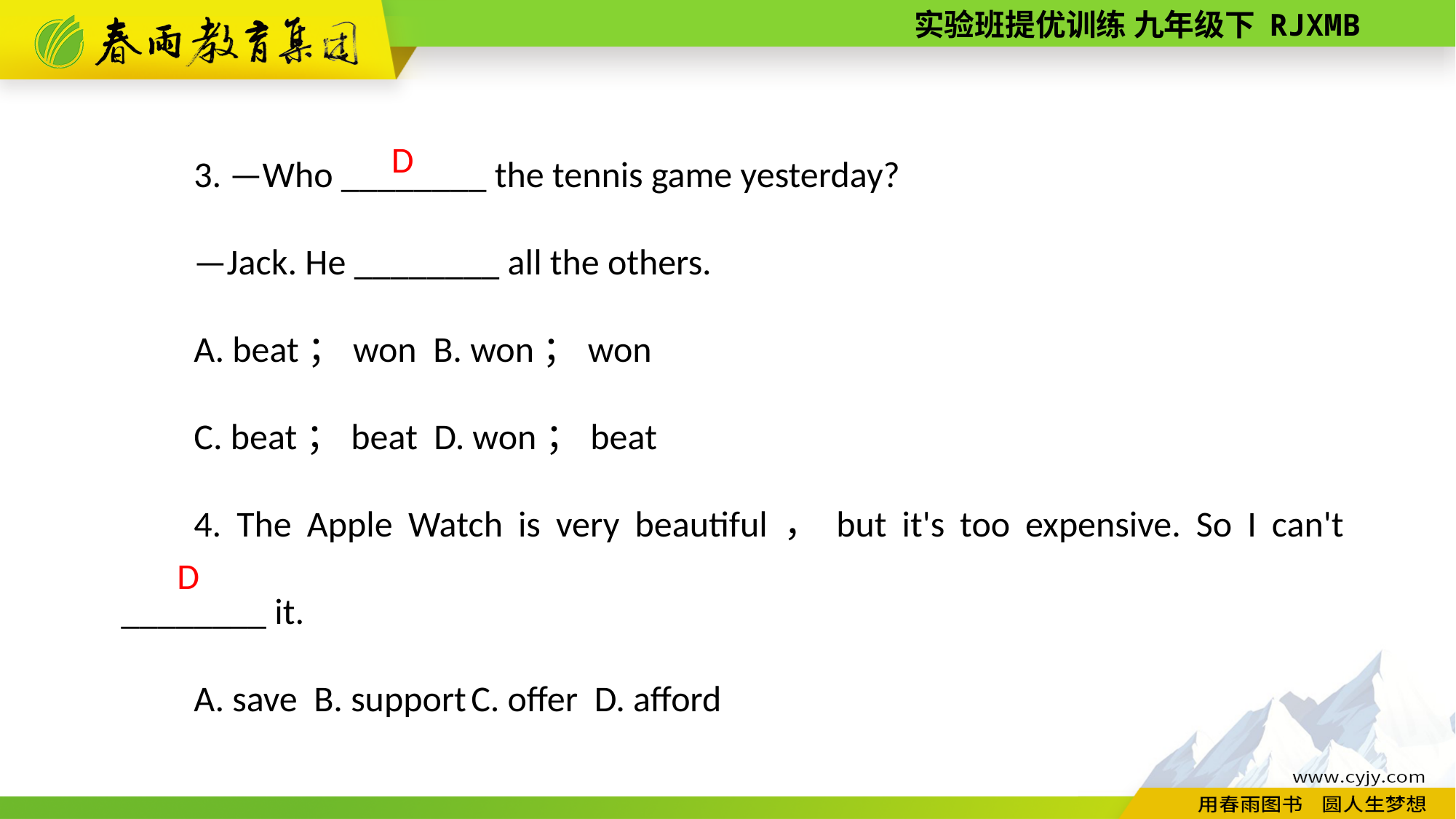

3. —Who ________ the tennis game yesterday?
—Jack. He ________ all the others.
A. beat；won  B. won；won
C. beat；beat  D. won；beat
4. The Apple Watch is very beautiful，but it's too expensive. So I can't ________ it.
A. save  B. support C. offer  D. afford
D
D